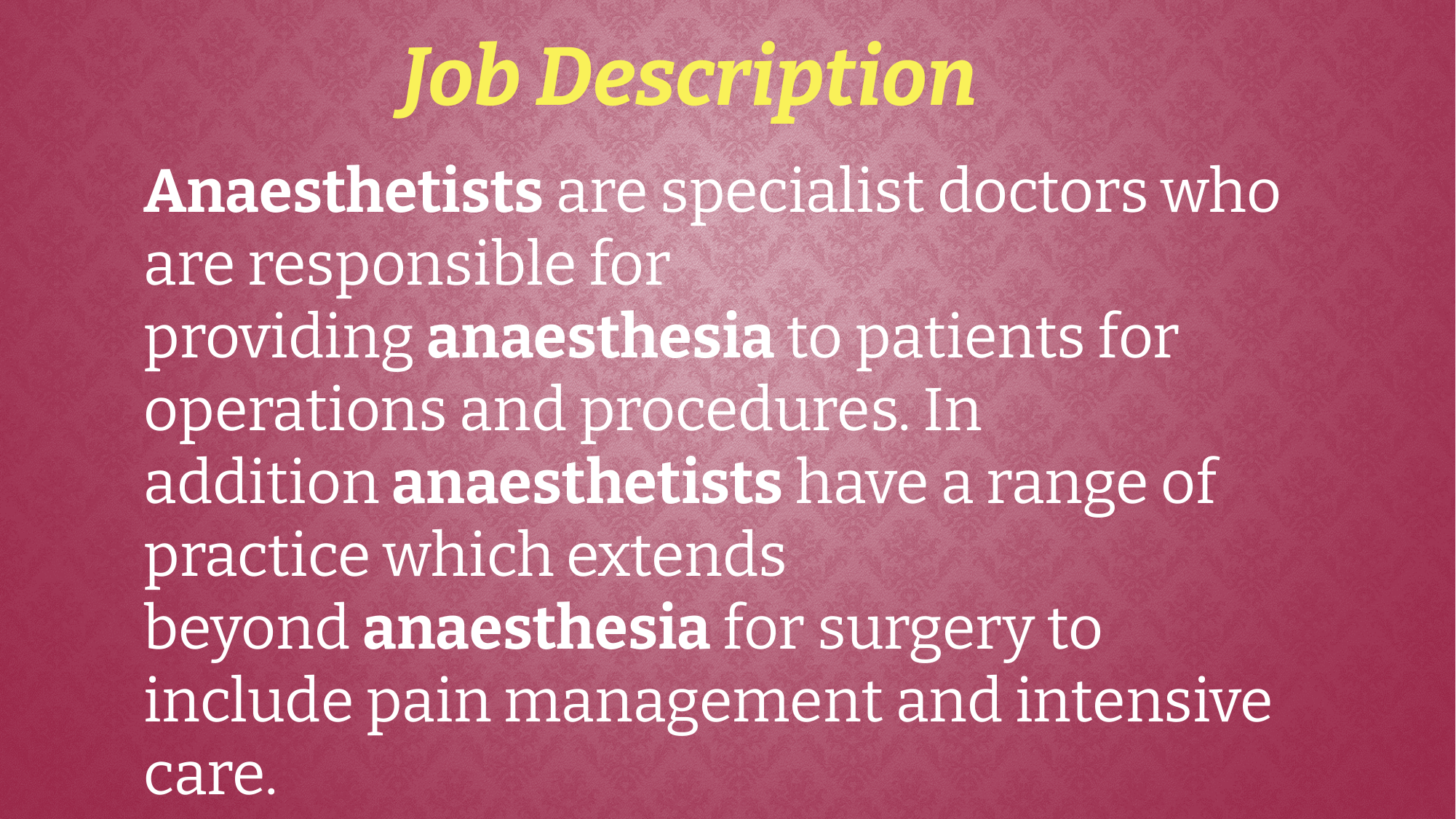

Job Description
Anaesthetists are specialist doctors who are responsible for providing anaesthesia to patients for operations and procedures. In addition anaesthetists have a range of practice which extends beyond anaesthesia for surgery to include pain management and intensive care.